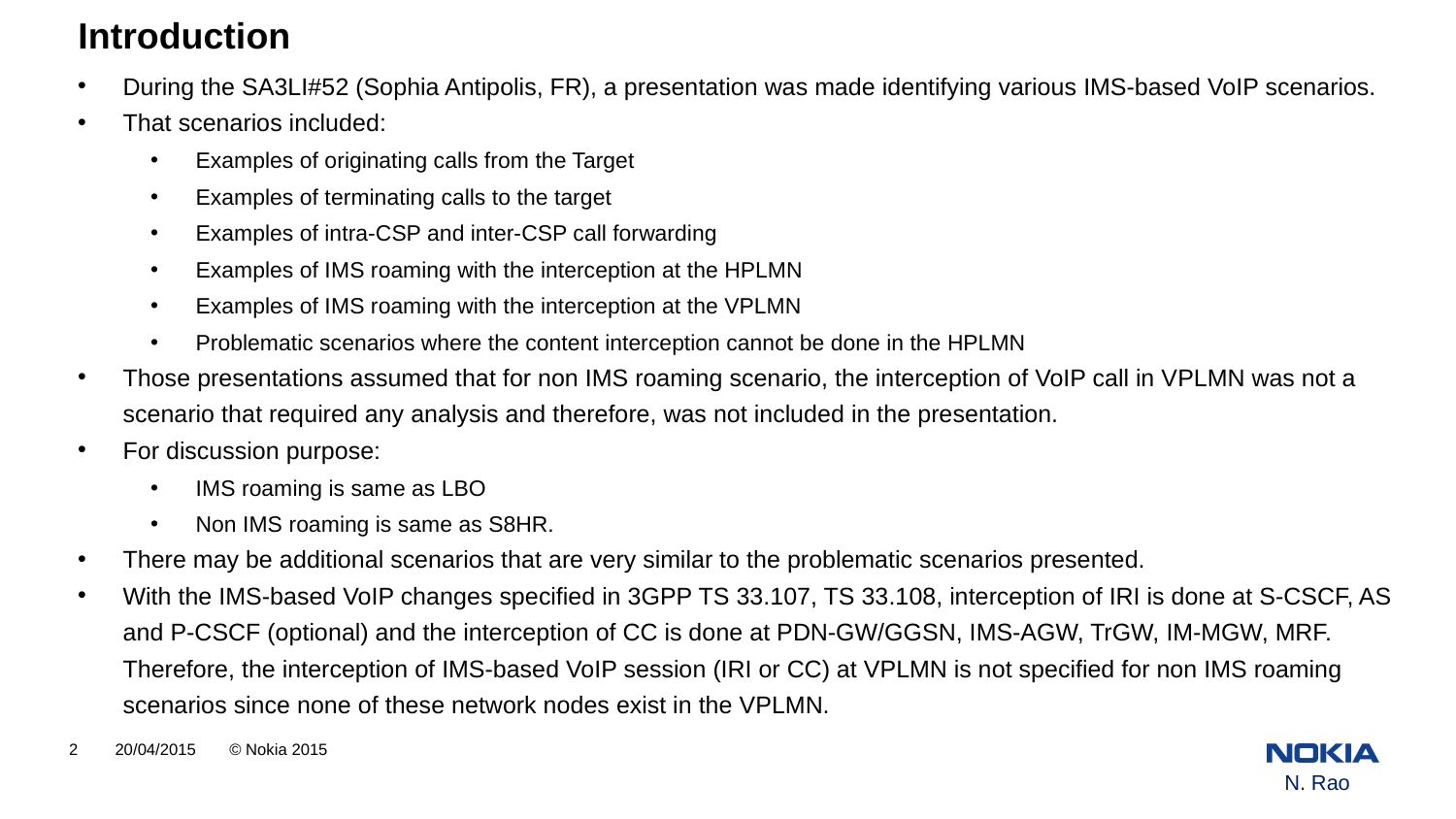

Introduction
During the SA3LI#52 (Sophia Antipolis, FR), a presentation was made identifying various IMS-based VoIP scenarios.
That scenarios included:
Examples of originating calls from the Target
Examples of terminating calls to the target
Examples of intra-CSP and inter-CSP call forwarding
Examples of IMS roaming with the interception at the HPLMN
Examples of IMS roaming with the interception at the VPLMN
Problematic scenarios where the content interception cannot be done in the HPLMN
Those presentations assumed that for non IMS roaming scenario, the interception of VoIP call in VPLMN was not a scenario that required any analysis and therefore, was not included in the presentation.
For discussion purpose:
IMS roaming is same as LBO
Non IMS roaming is same as S8HR.
There may be additional scenarios that are very similar to the problematic scenarios presented.
With the IMS-based VoIP changes specified in 3GPP TS 33.107, TS 33.108, interception of IRI is done at S-CSCF, AS and P-CSCF (optional) and the interception of CC is done at PDN-GW/GGSN, IMS-AGW, TrGW, IM-MGW, MRF. Therefore, the interception of IMS-based VoIP session (IRI or CC) at VPLMN is not specified for non IMS roaming scenarios since none of these network nodes exist in the VPLMN.